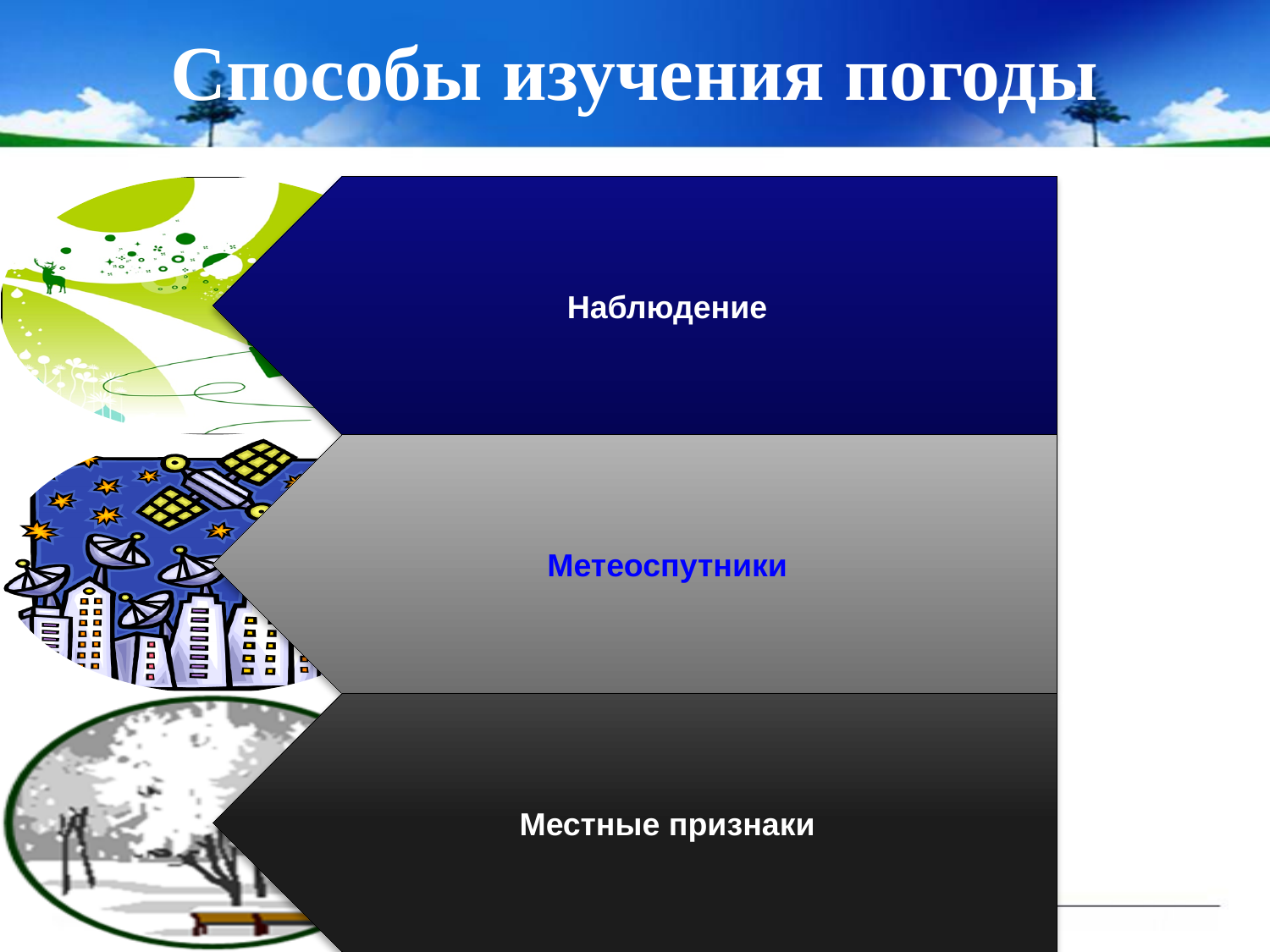

# Способы изучения погоды
Наблюдение
Метеоспутники
Местные признаки